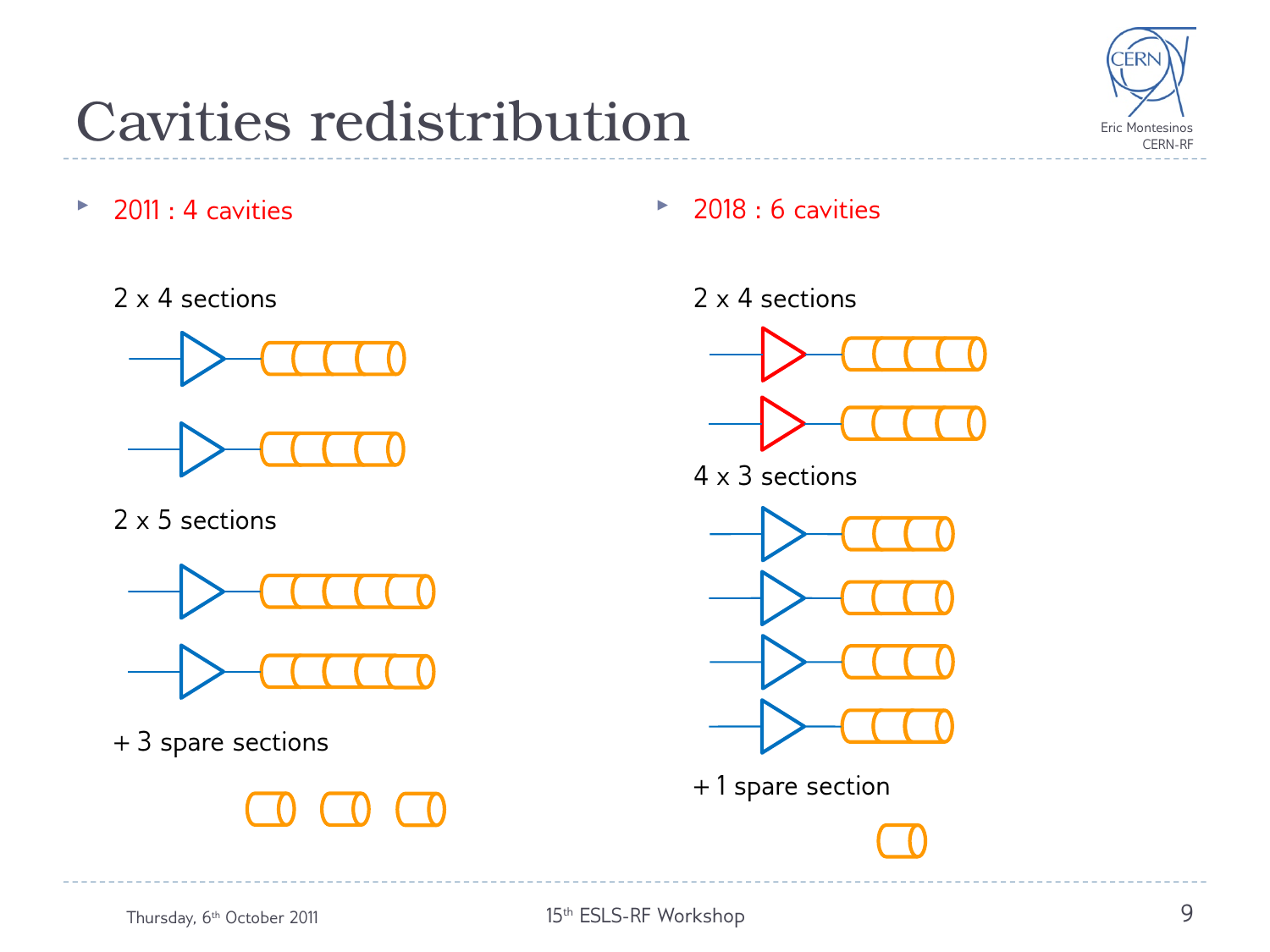

# Cavities redistribution
2018 : 6 cavities

	2 x 4 sections

	4 x 3 sections

	+ 1 spare section

2011 : 4 cavities

	2 x 4 sections

	2 x 5 sections

	+ 3 spare sections

Thursday, 6th October 2011
15th ESLS-RF Workshop
9